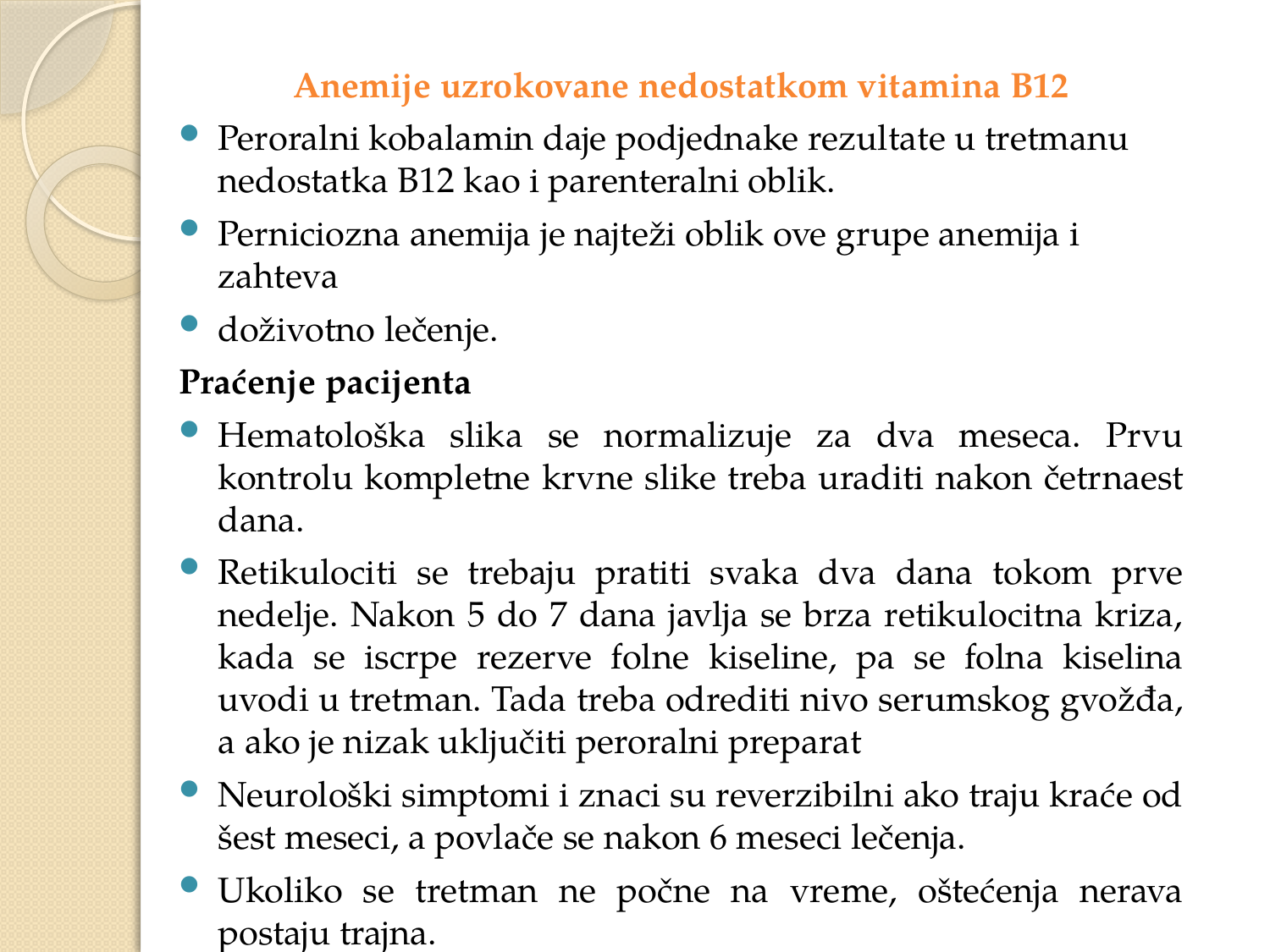

Anemije uzrokovane nedostatkom vitamina B12
Peroralni kobalamin daje podjednake rezultate u tretmanu nedostatka B12 kao i parenteralni oblik.
Perniciozna anemija je najteži oblik ove grupe anemija i zahteva
doživotno lečenje.
Praćenje pacijenta
Hematološka slika se normalizuje za dva meseca. Prvu kontrolu kompletne krvne slike treba uraditi nakon četrnaest dana.
Retikulociti se trebaju pratiti svaka dva dana tokom prve nedelje. Nakon 5 do 7 dana javlja se brza retikulocitna kriza, kada se iscrpe rezerve folne kiseline, pa se folna kiselina uvodi u tretman. Tada treba odrediti nivo serumskog gvožđa, a ako je nizak uključiti peroralni preparat
Neurološki simptomi i znaci su reverzibilni ako traju kraće od šest meseci, a povlače se nakon 6 meseci lečenja.
Ukoliko se tretman ne počne na vreme, oštećenja nerava postaju trajna.